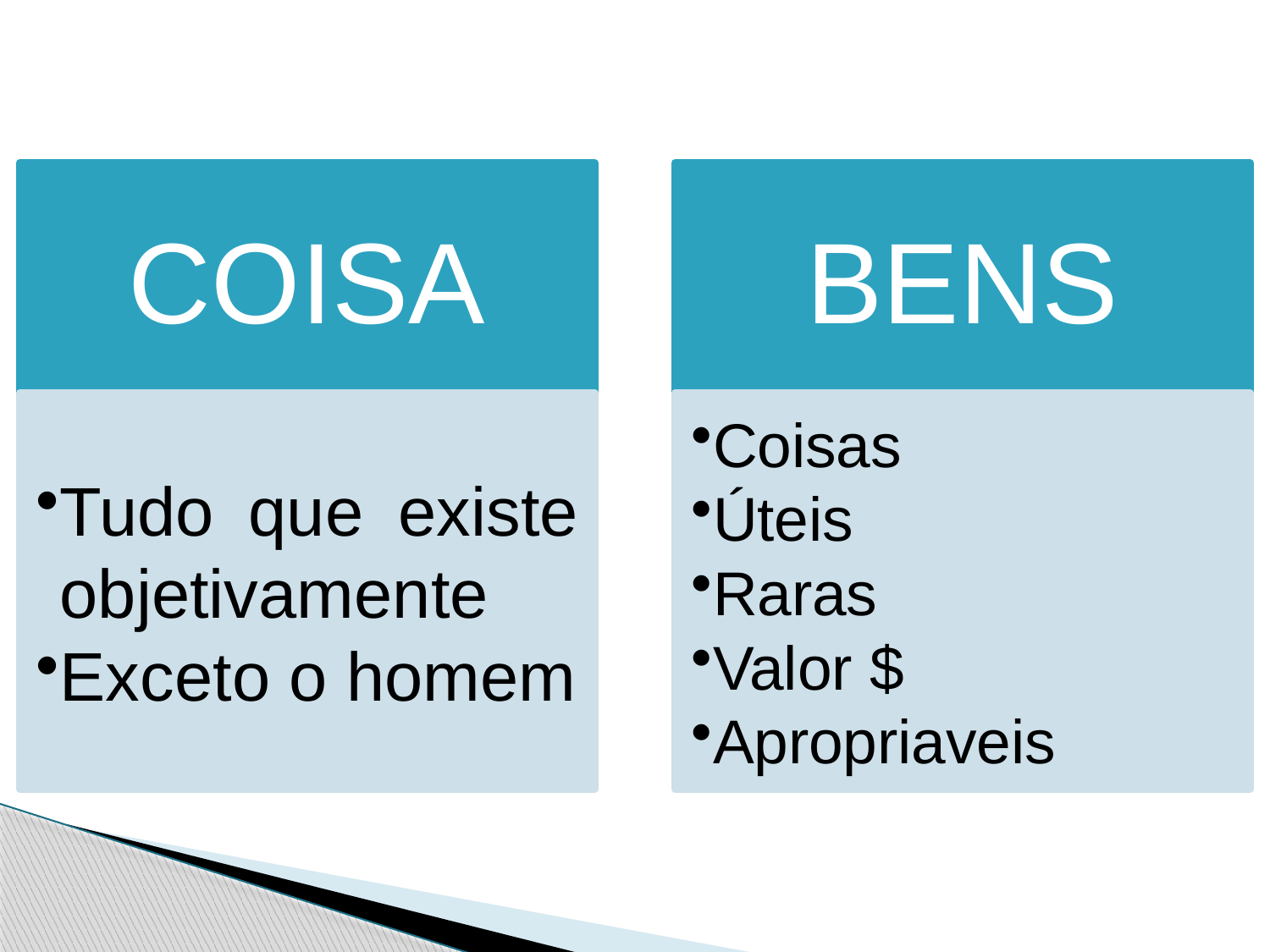

COISA
Tudo que existe objetivamente
Exceto o homem
BENS
Coisas
Úteis
Raras
Valor $
Apropriaveis